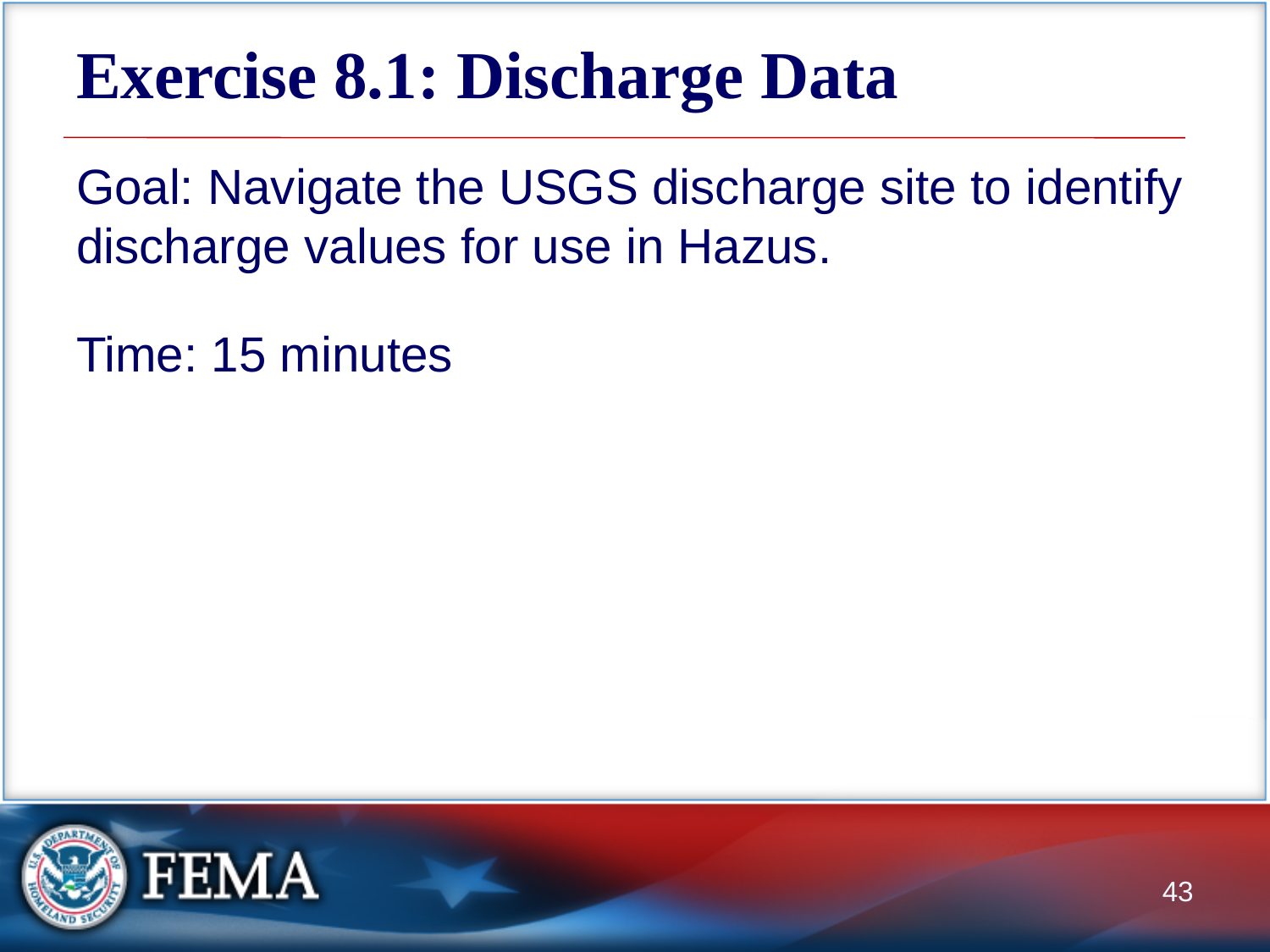

# Exercise 8.1: Discharge Data
Goal: Navigate the USGS discharge site to identify discharge values for use in Hazus.
Time: 15 minutes
43